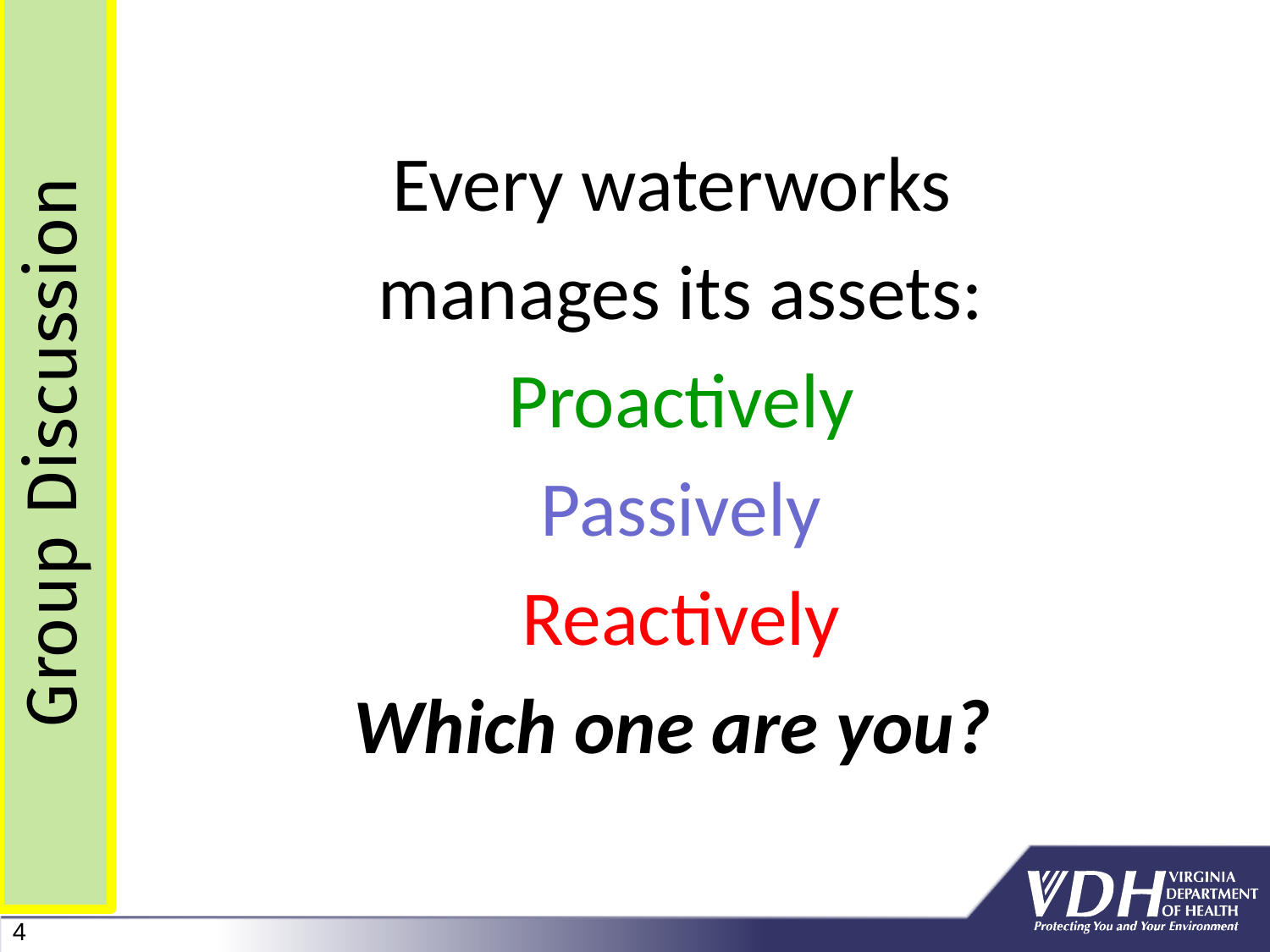

Group Discussion
Every waterworks
manages its assets:
Proactively
Passively
Reactively
Which one are you?